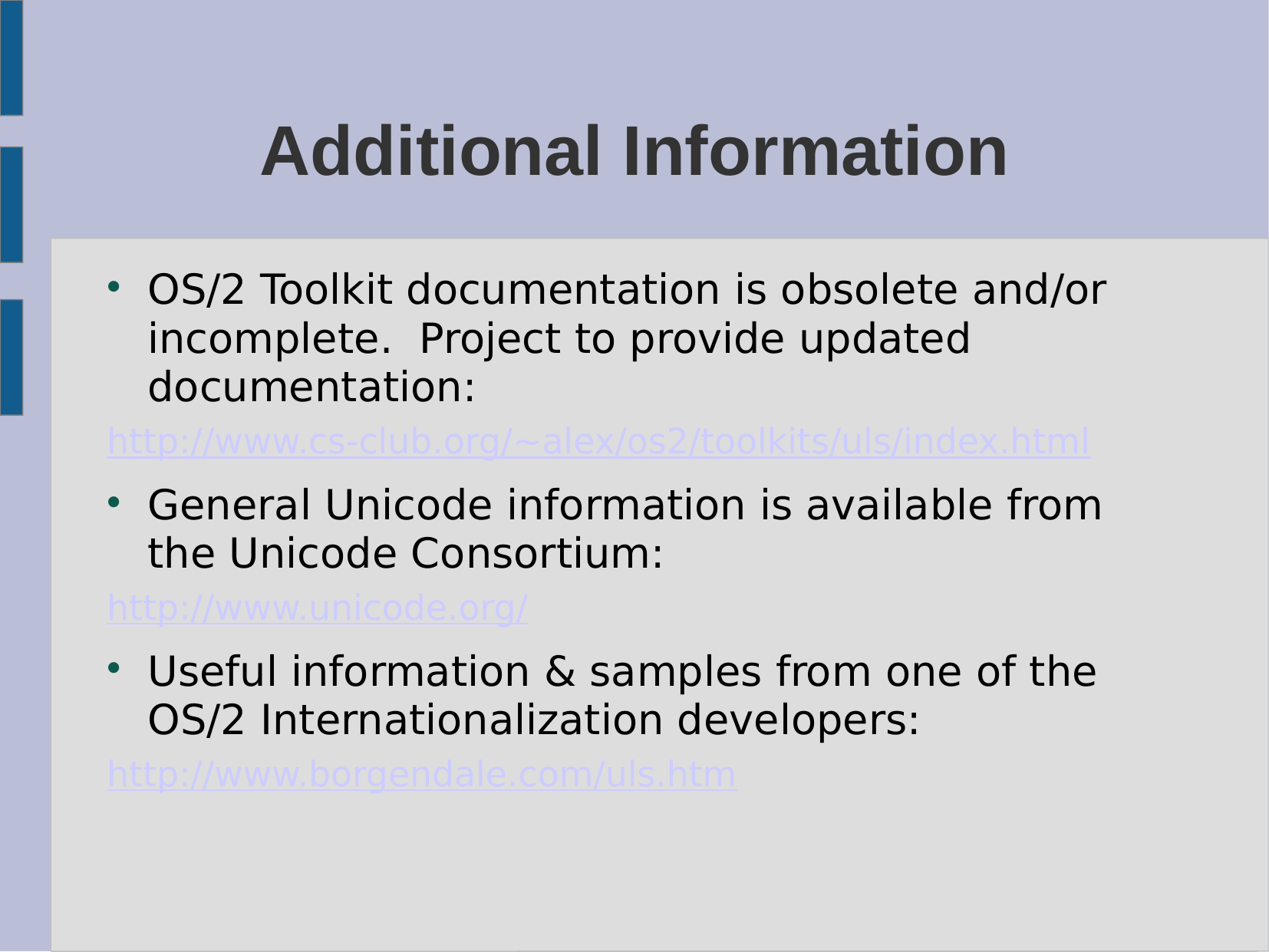

# Additional Information
OS/2 Toolkit documentation is obsolete and/or incomplete.  Project to provide updated documentation:
http://www.cs-club.org/~alex/os2/toolkits/uls/index.html
General Unicode information is available from the Unicode Consortium:
http://www.unicode.org/
Useful information & samples from one of the OS/2 Internationalization developers:
http://www.borgendale.com/uls.htm